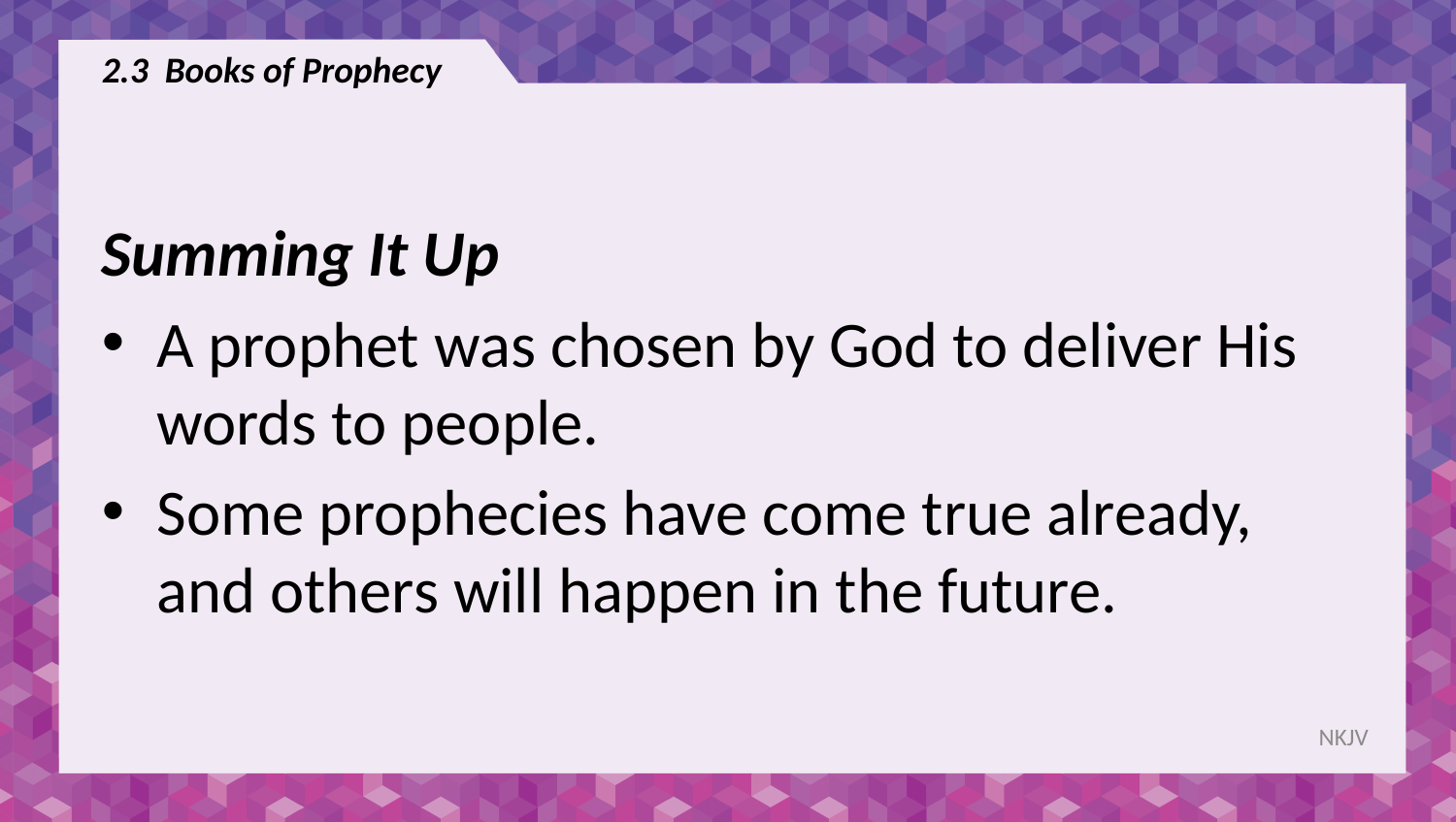

# 2.3  Books of Prophecy
Summing It Up
A prophet was chosen by God to deliver His words to people.
Some prophecies have come true already, and others will happen in the future.
NKJV